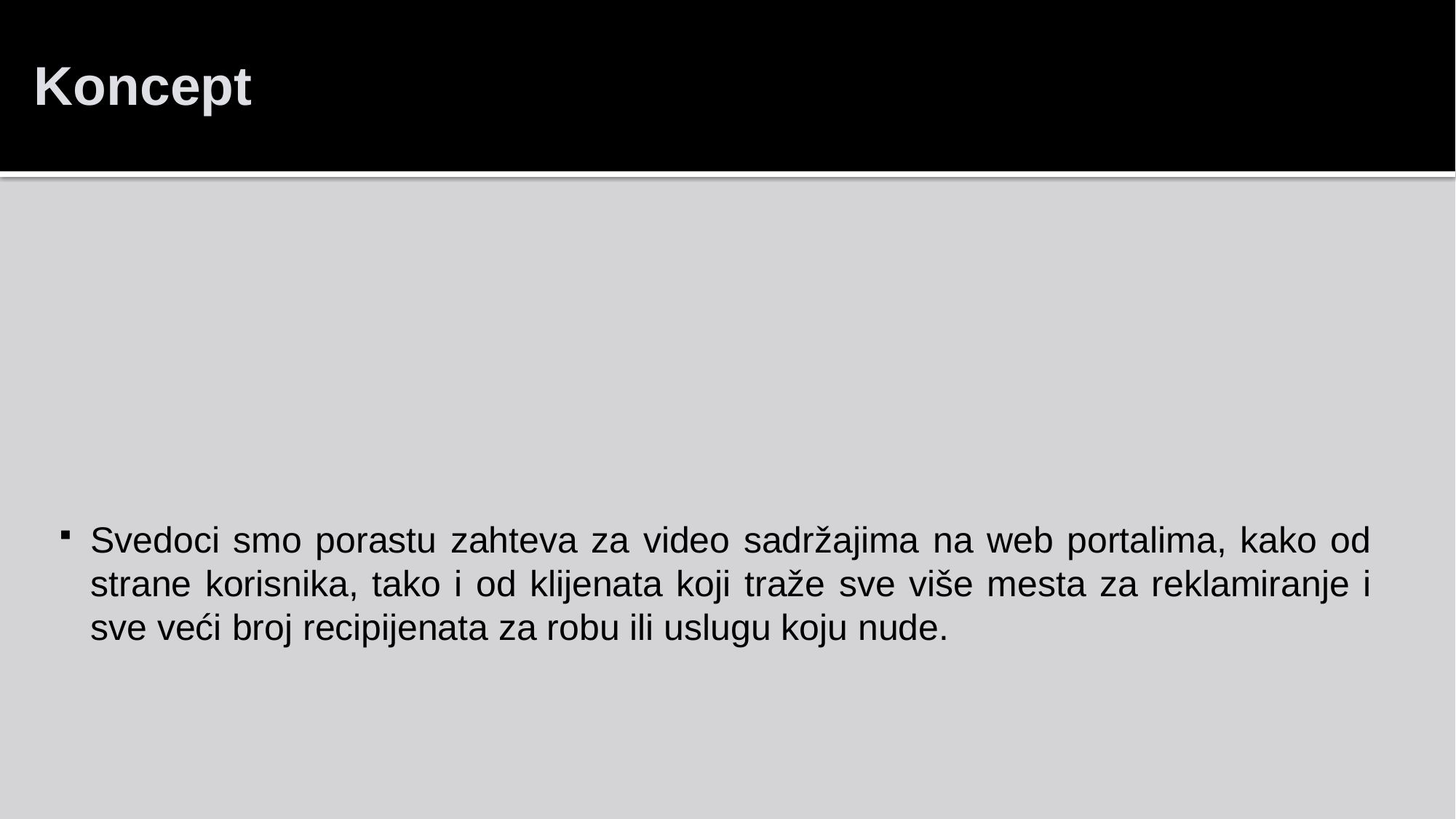

Koncept

Svedoci smo porastu zahteva za video sadržajima na web portalima, kako od strane korisnika, tako i od klijenata koji traže sve više mesta za reklamiranje i sve veći broj recipijenata za robu ili uslugu koju nude.